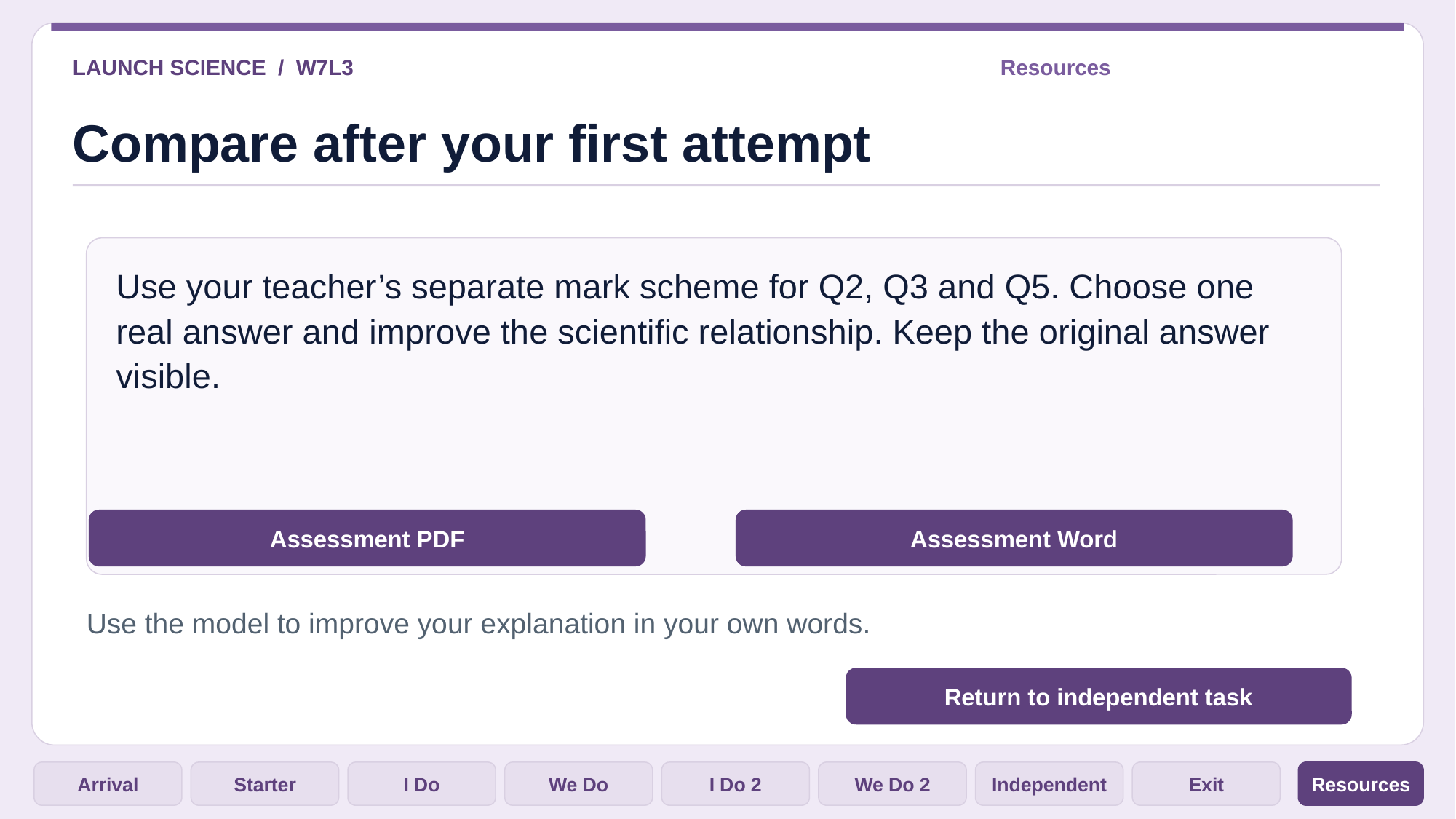

LAUNCH SCIENCE  /  W7L3
Resources
Compare after your first attempt

Use your teacher’s separate mark scheme for Q2, Q3 and Q5. Choose one real answer and improve the scientific relationship. Keep the original answer visible.
Assessment PDF
Assessment Word
Use the model to improve your explanation in your own words.
Return to independent task
Arrival
Starter
I Do
We Do
I Do 2
We Do 2
Independent
Exit
Resources